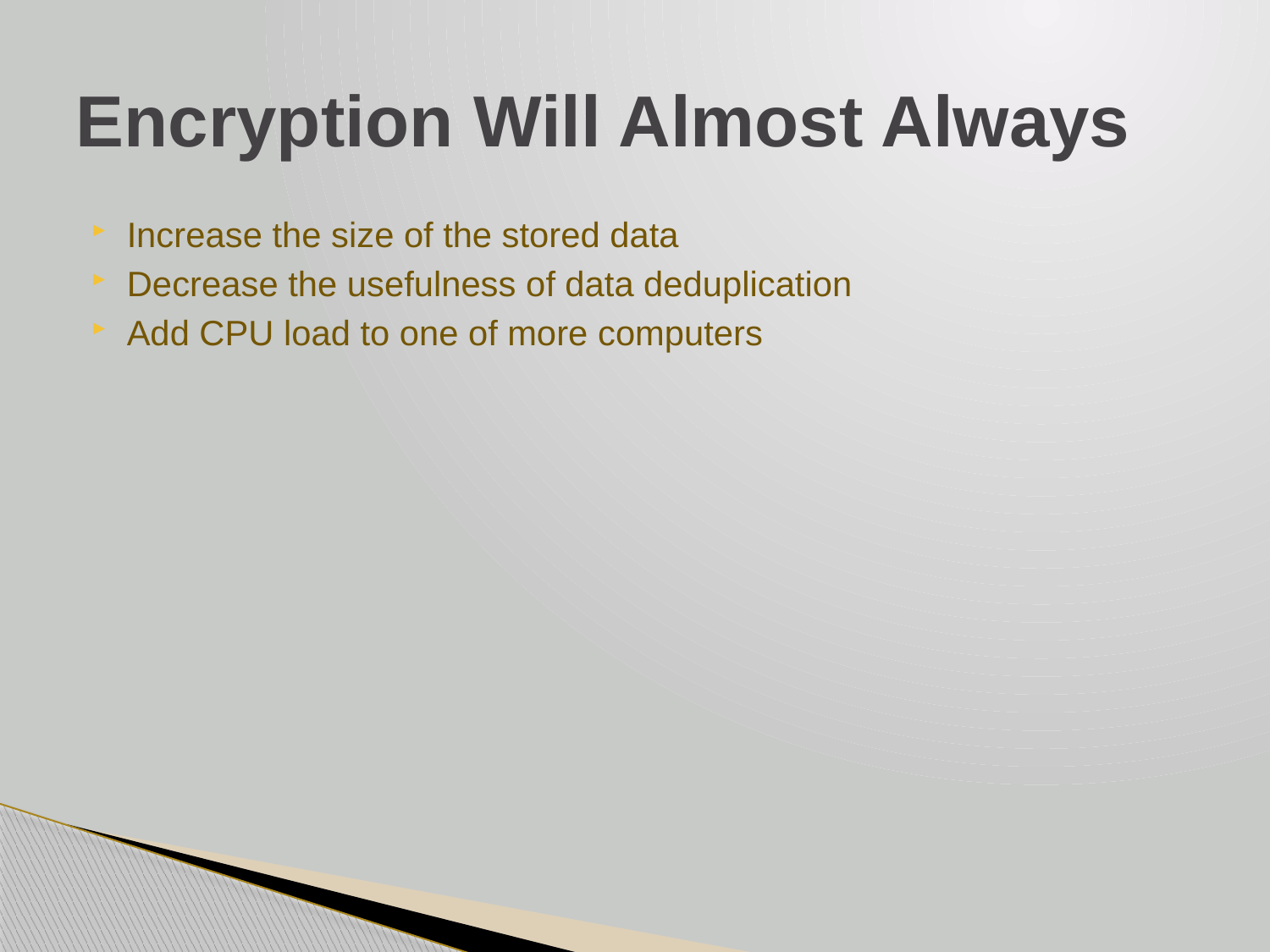

# Encryption Will Almost Always
Increase the size of the stored data
Decrease the usefulness of data deduplication
Add CPU load to one of more computers